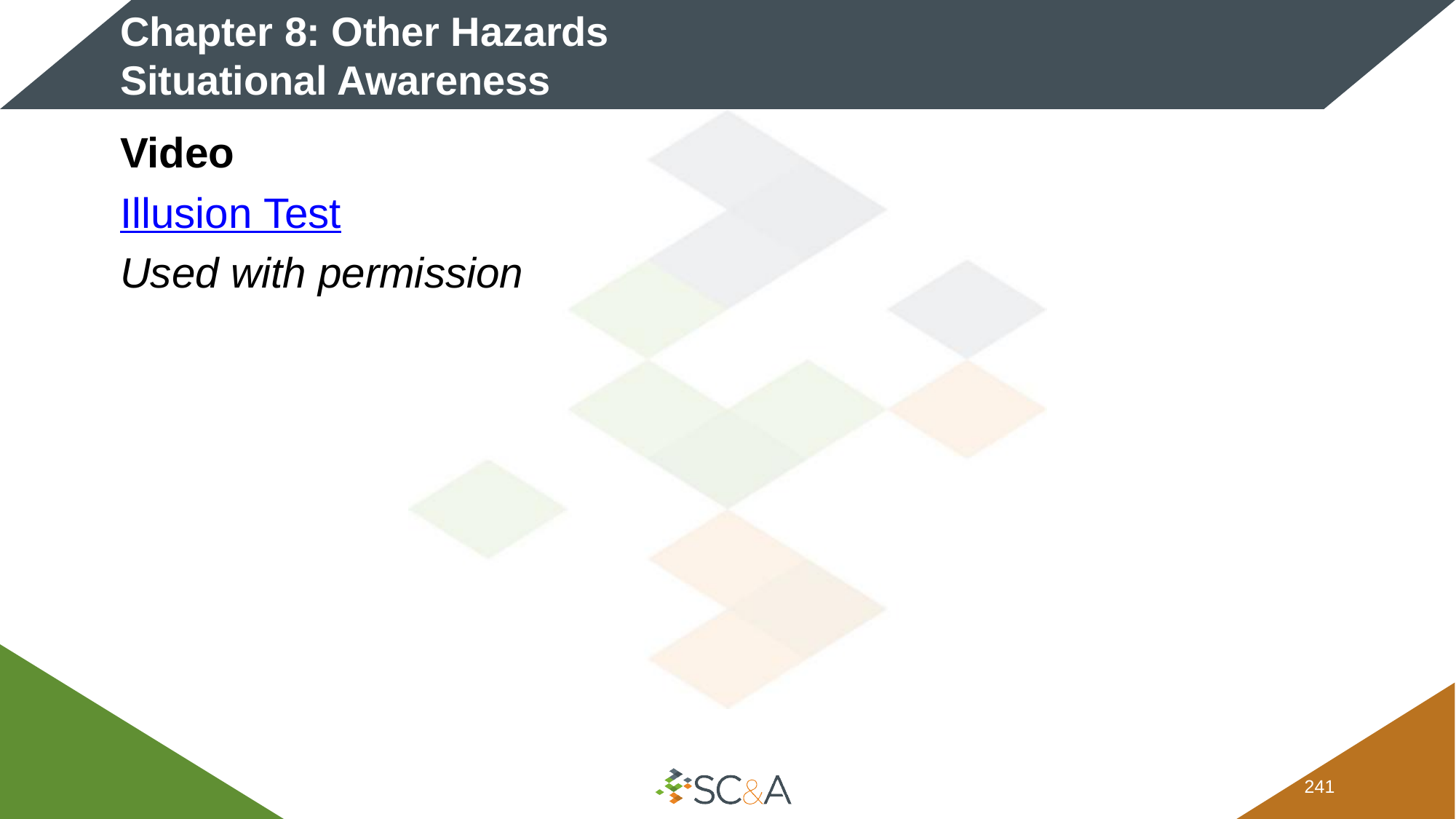

# Chapter 8: Other Hazards Situational Awareness
Video
Illusion Test
Used with permission
241